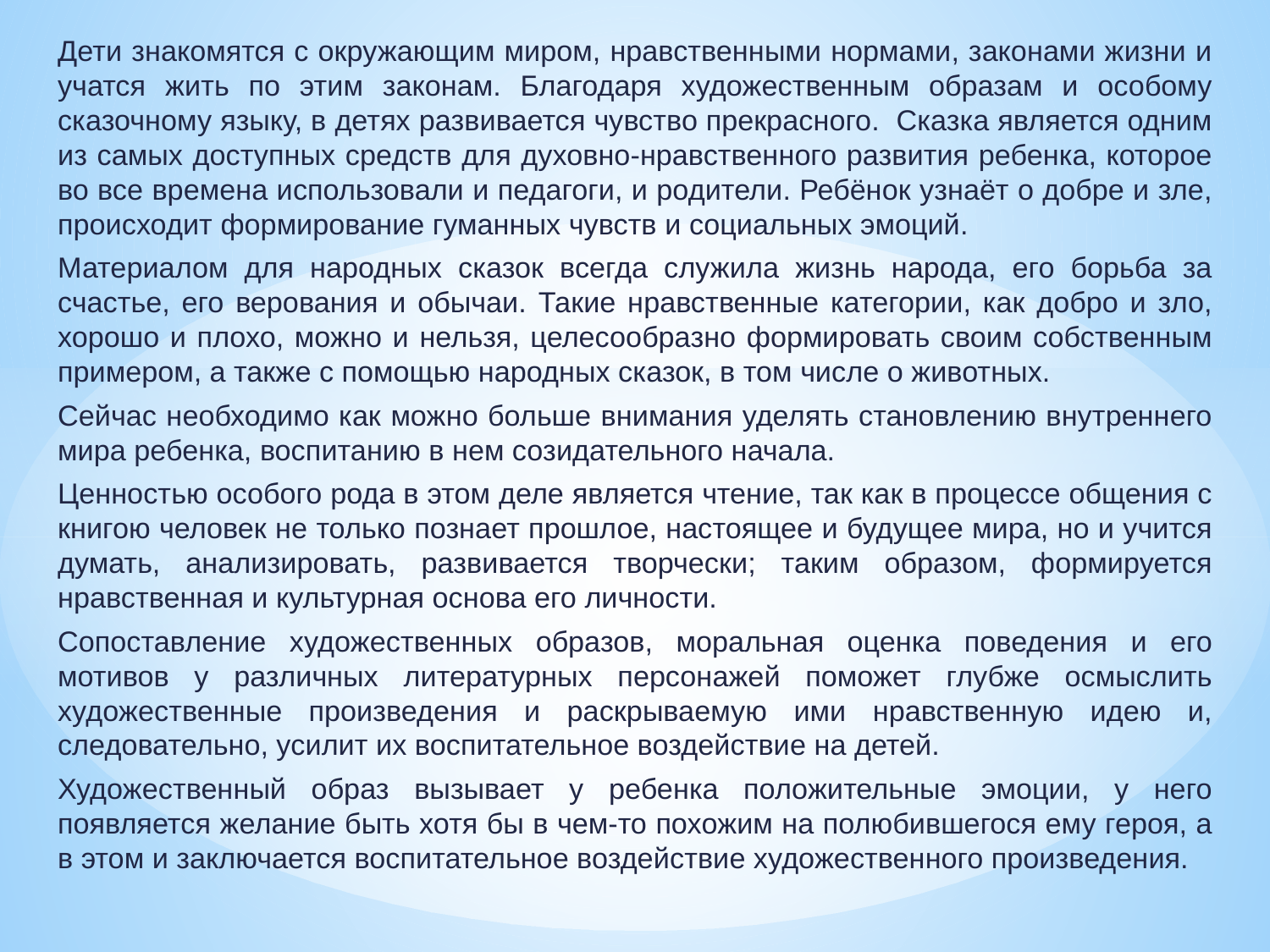

Дети знакомятся с окружающим миром, нравственными нормами, законами жизни и учатся жить по этим законам. Благодаря художественным образам и особому сказочному языку, в детях развивается чувство прекрасного.  Сказка является одним из самых доступных средств для духовно-нравственного развития ребенка, которое во все времена использовали и педагоги, и родители. Ребёнок узнаёт о добре и зле, происходит формирование гуманных чувств и социальных эмоций.
Материалом для народных сказок всегда служила жизнь народа, его борьба за счастье, его верования и обычаи. Такие нравственные категории, как добро и зло, хорошо и плохо, можно и нельзя, целесообразно формировать своим собственным примером, а также с помощью народных сказок, в том числе о животных.
Сейчас необходимо как можно больше внимания уделять становлению внутреннего мира ребенка, воспитанию в нем созидательного начала.
Ценностью особого рода в этом деле является чтение, так как в процессе общения с книгою человек не только познает прошлое, настоящее и будущее мира, но и учится думать, анализировать, развивается творчески; таким образом, формируется нравственная и культурная основа его личности.
Сопоставление художественных образов, моральная оценка поведения и его мотивов у различных литературных персонажей поможет глубже осмыслить художественные произведения и раскрываемую ими нравственную идею и, следовательно, усилит их воспитательное воздействие на детей.
Художественный образ вызывает у ребенка положительные эмоции, у него появляется желание быть хотя бы в чем-то похожим на полюбившегося ему героя, а в этом и заключается воспитательное воздействие художественного произведения.